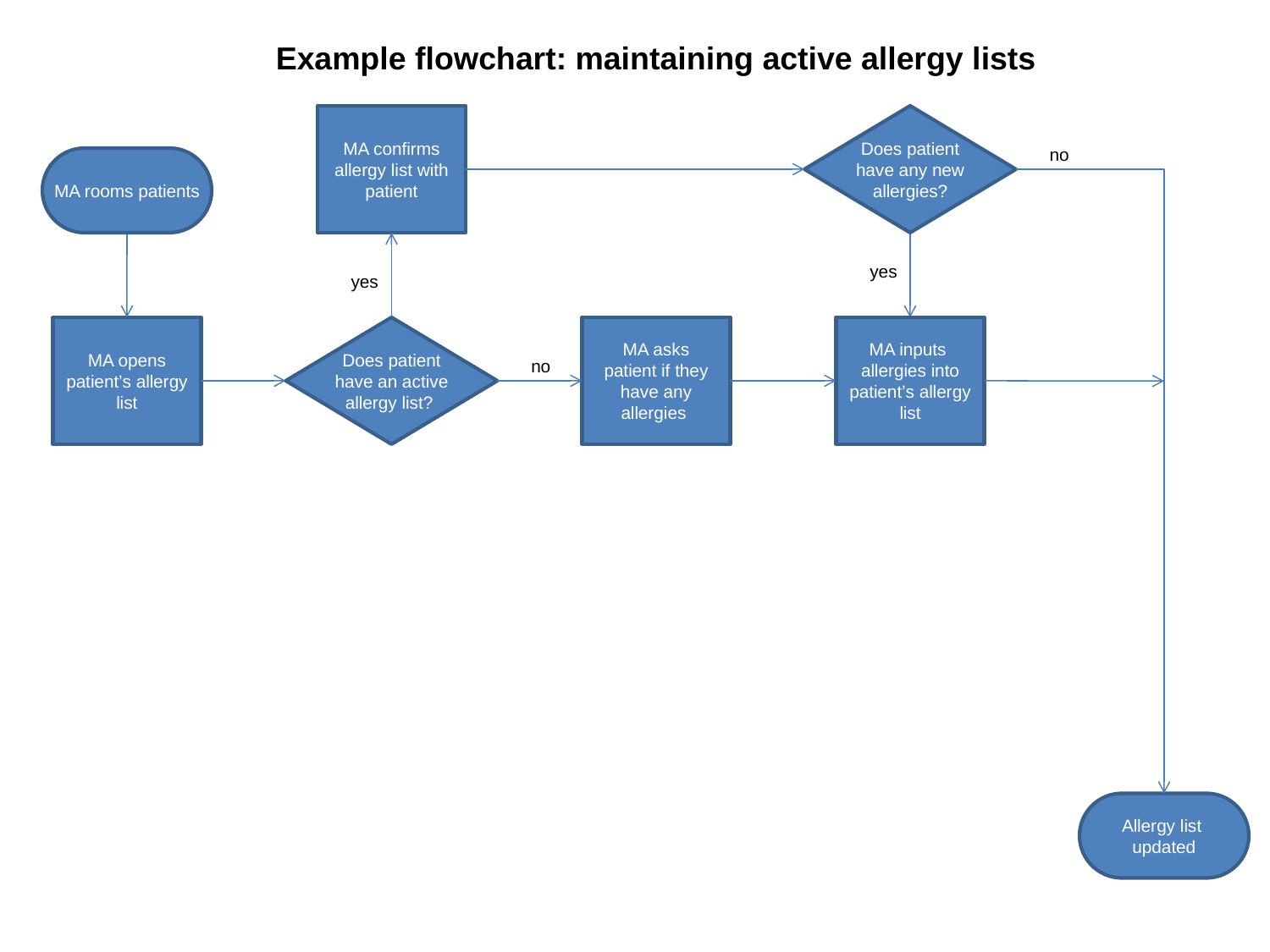

Example flowchart: maintaining active allergy lists
MA confirms allergy list with patient
Does patient
 have any new
allergies?
no
MA rooms patients
yes
yes
MA opens patient’s allergy list
Does patient
 have an active
allergy list?
MA asks patient if they have any allergies
MA inputs  allergies into patient’s allergy list
no
Allergy list
updated